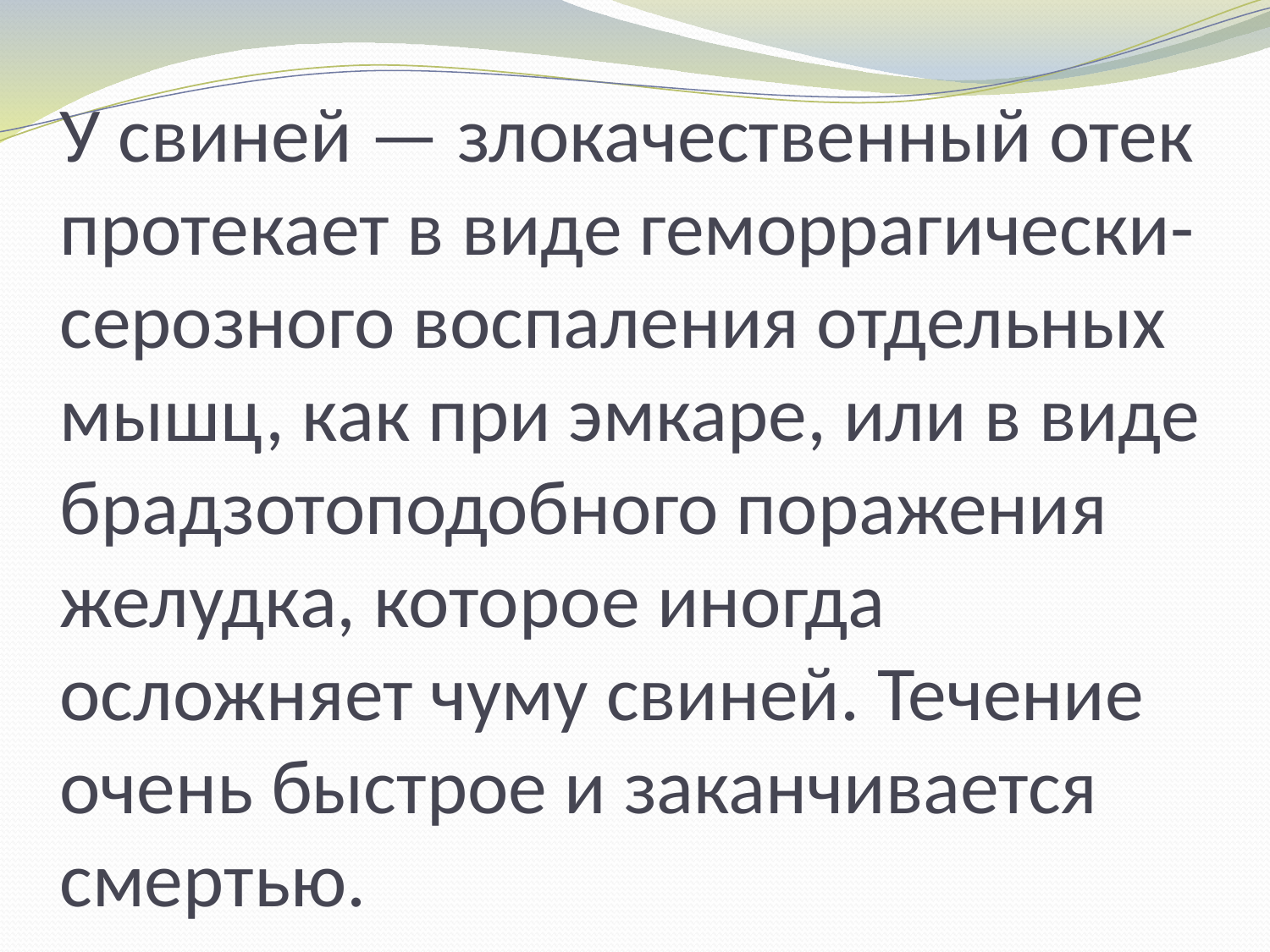

# У свиней — злокачественный отек протекает в виде геморрагически-серозного воспаления отдельных мышц, как при эмкаре, или в виде брадзотоподобного поражения желудка, которое иногда осложняет чуму свиней. Течение очень быстрое и заканчивается смертью.